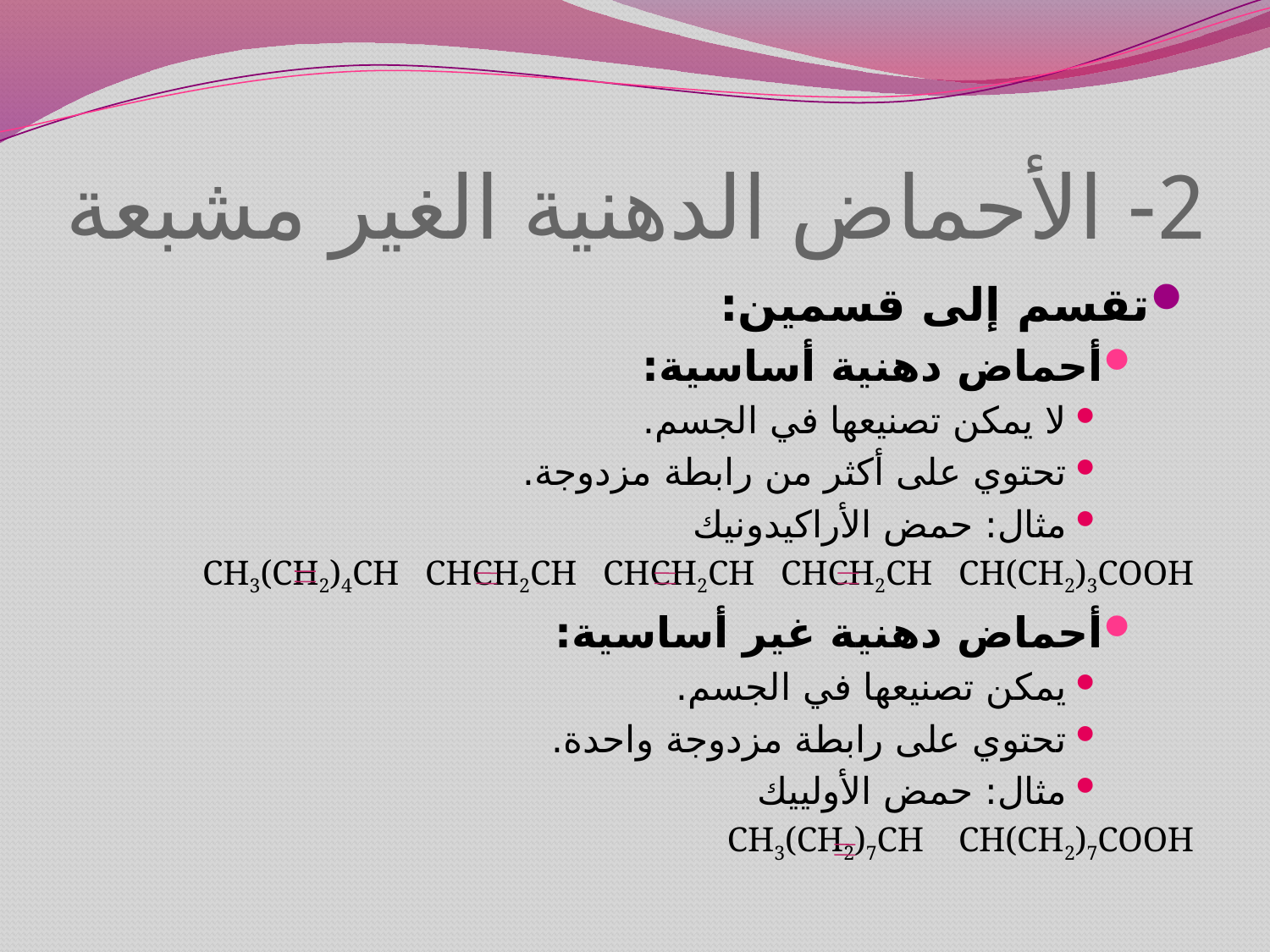

# 2- الأحماض الدهنية الغير مشبعة
تقسم إلى قسمين:
أحماض دهنية أساسية:
لا يمكن تصنيعها في الجسم.
تحتوي على أكثر من رابطة مزدوجة.
مثال: حمض الأراكيدونيك
CH3(CH2)4CH   CHCH2CH   CHCH2CH   CHCH2CH   CH(CH2)3COOH
أحماض دهنية غير أساسية:
يمكن تصنيعها في الجسم.
تحتوي على رابطة مزدوجة واحدة.
مثال: حمض الأولييك
CH3(CH2)7CH    CH(CH2)7COOH